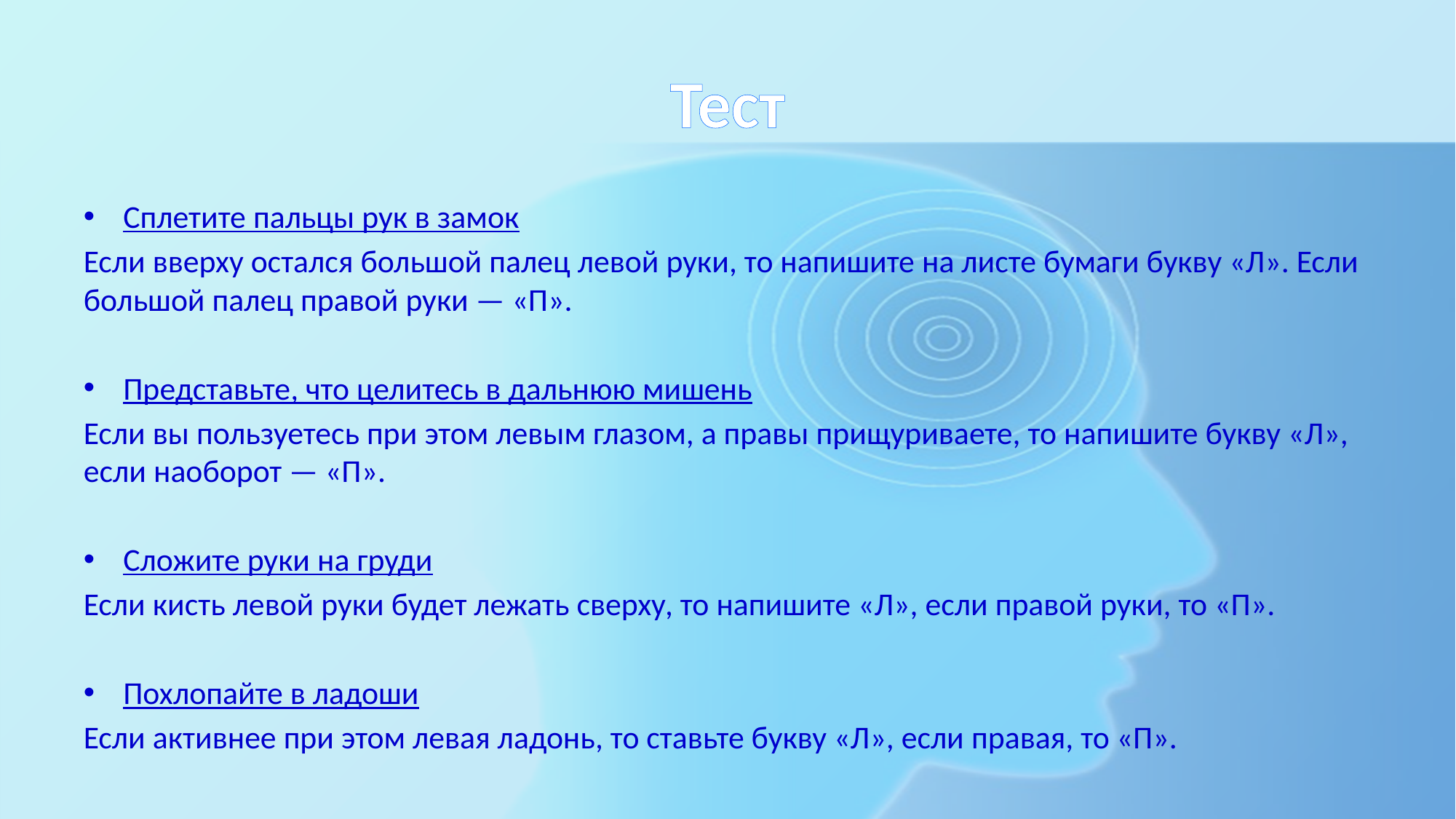

# Тест
Сплетите пальцы рук в замок
Если вверху остался большой палец левой руки, то напишите на листе бумаги букву «Л». Если большой палец правой руки — «П».

Представьте, что целитесь в дальнюю мишень
Если вы пользуетесь при этом левым глазом, а правы прищуриваете, то напишите букву «Л», если наоборот — «П».

Сложите руки на груди
Если кисть левой руки будет лежать сверху, то напишите «Л», если правой руки, то «П».

Похлопайте в ладоши
Если активнее при этом левая ладонь, то ставьте букву «Л», если правая, то «П».